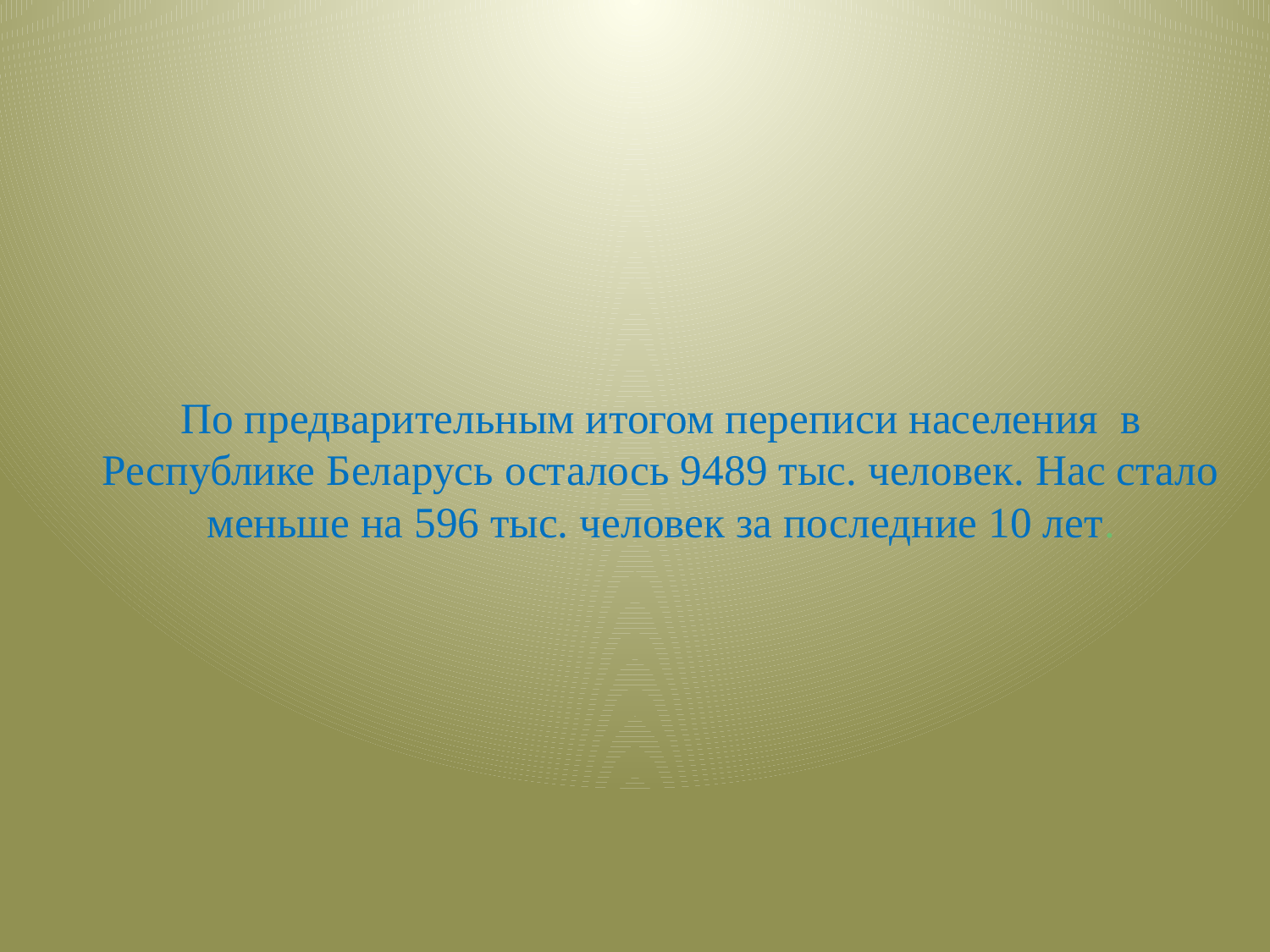

# По предварительным итогом переписи населения  в Республике Беларусь осталось 9489 тыс. человек. Нас стало меньше на 596 тыс. человек за последние 10 лет.